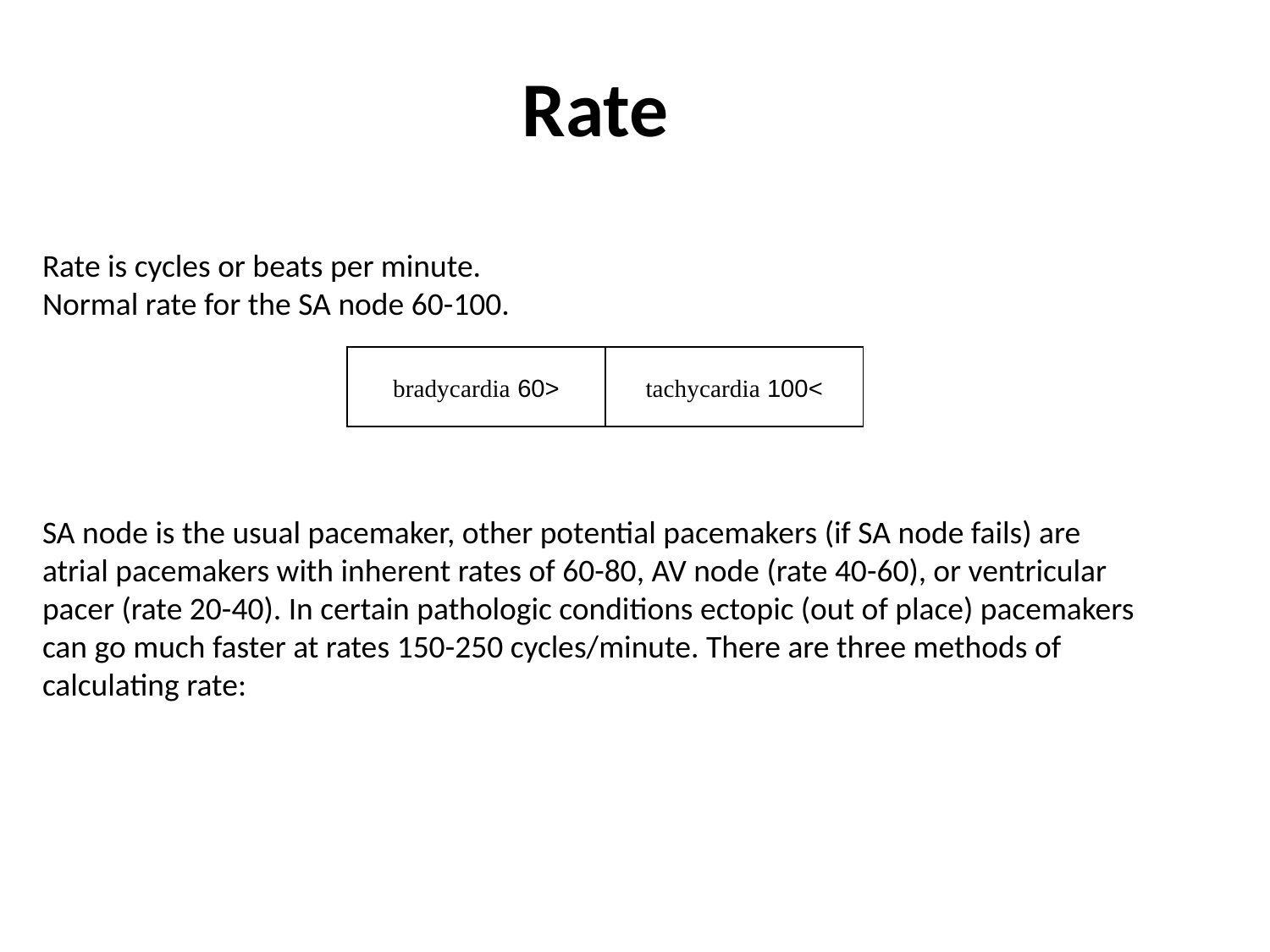

Rate

Rate is cycles or beats per minute.
Normal rate for the SA node 60-100.

SA node is the usual pacemaker, other potential pacemakers (if SA node fails) are atrial pacemakers with inherent rates of 60-80, AV node (rate 40-60), or ventricular pacer (rate 20-40). In certain pathologic conditions ectopic (out of place) pacemakers can go much faster at rates 150-250 cycles/minute. There are three methods of calculating rate:
| <60 bradycardia | >100 tachycardia |
| --- | --- |